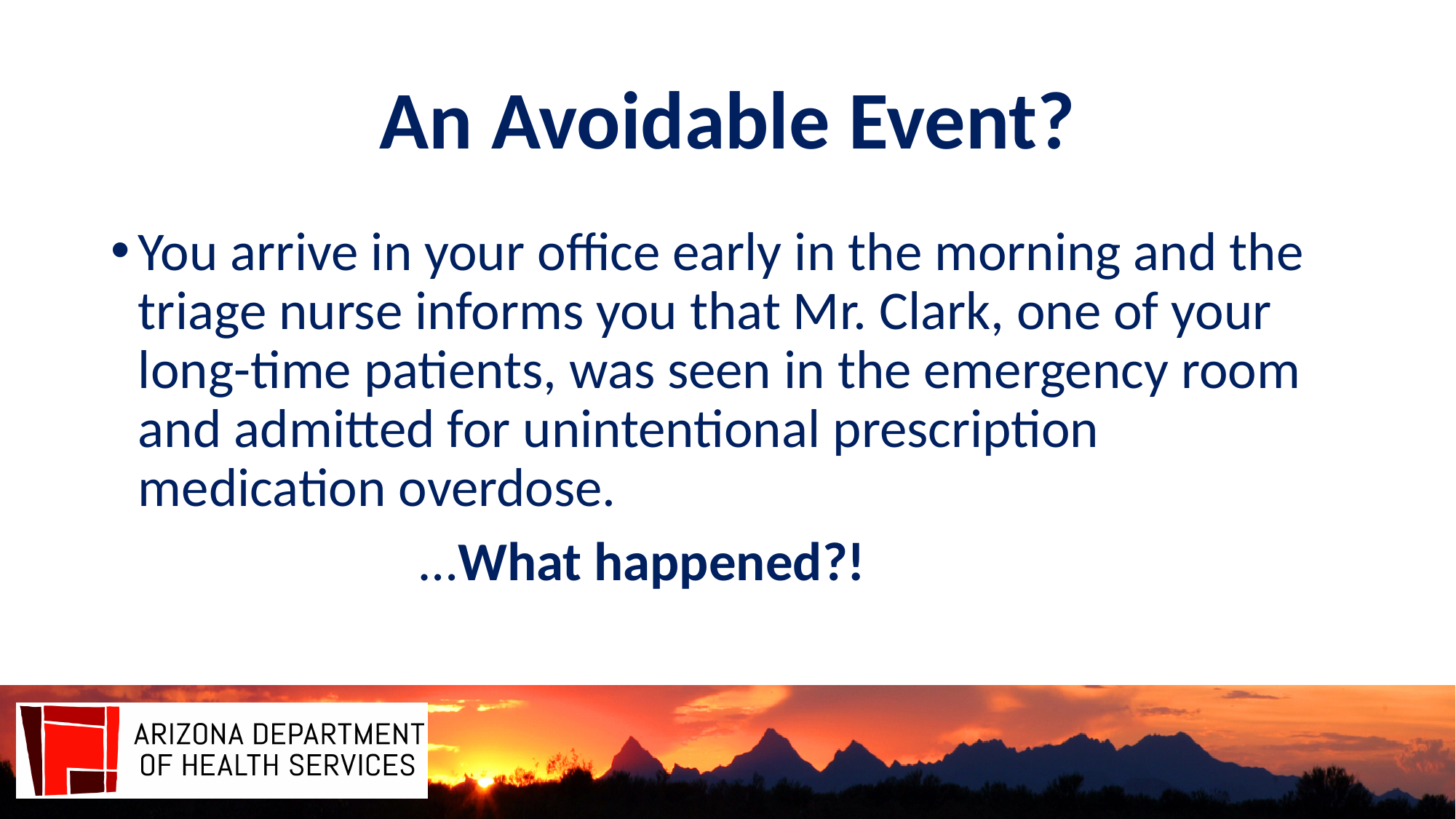

# An Avoidable Event?
You arrive in your office early in the morning and the  triage nurse informs you that Mr. Clark, one of your long-time patients, was seen in the emergency room and admitted for unintentional prescription medication overdose.
                         …What happened?!